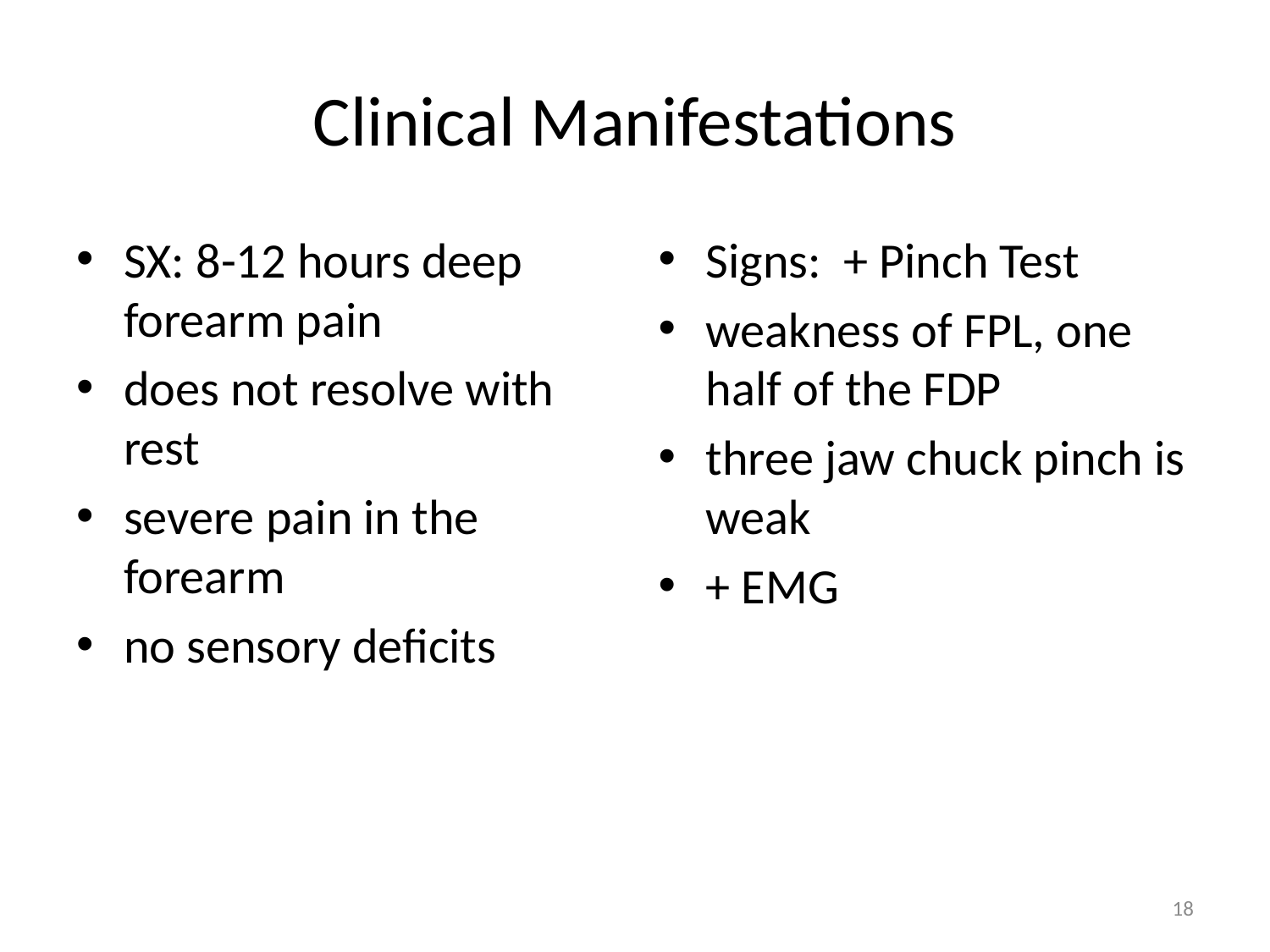

# Clinical Manifestations
SX: 8-12 hours deep forearm pain
does not resolve with rest
severe pain in the forearm
no sensory deficits

Signs:  + Pinch Test
weakness of FPL, one half of the FDP
three jaw chuck pinch is weak
+ EMG

18